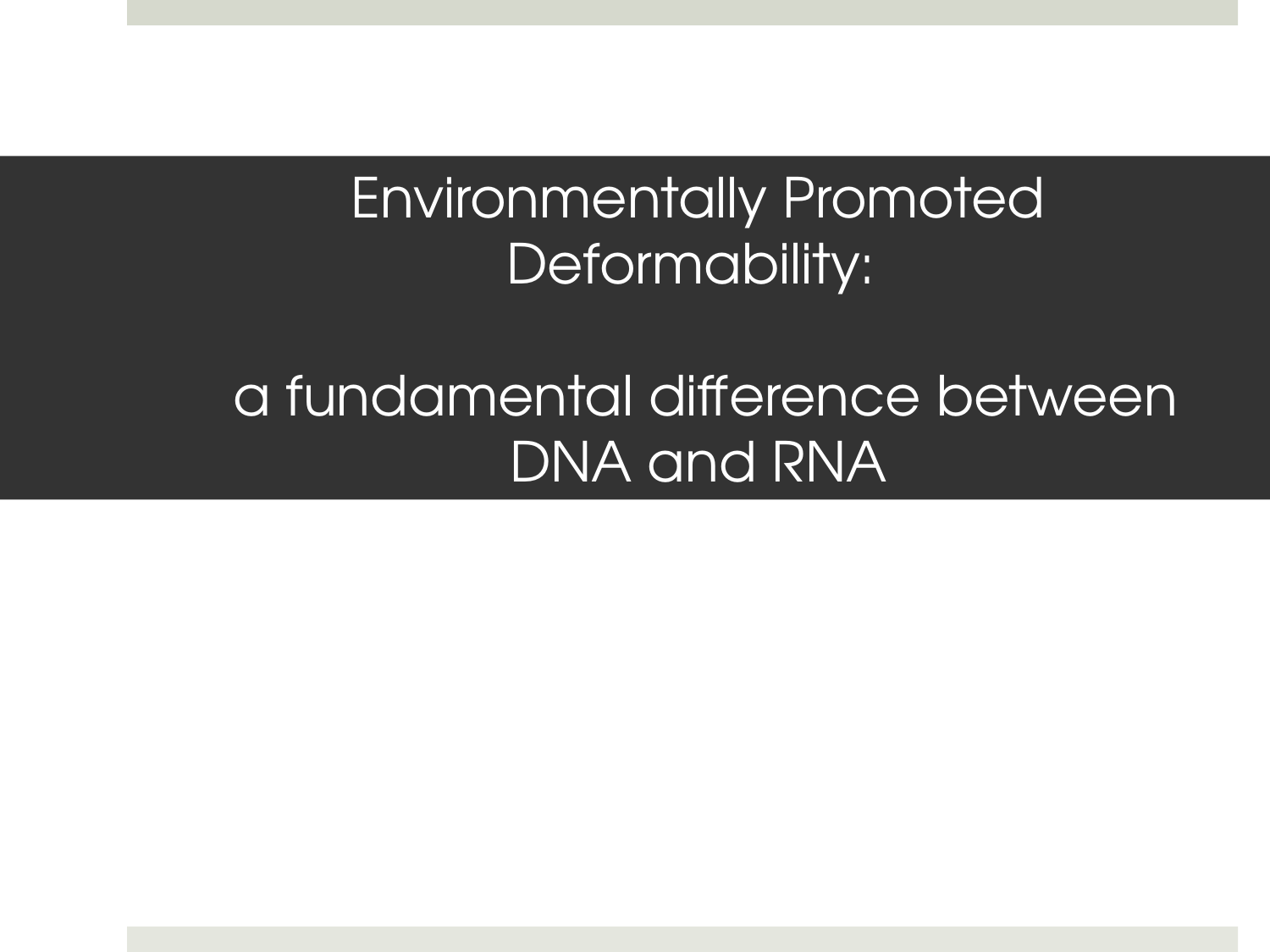

# Environmentally Promoted Deformability: a fundamental difference between DNA and RNA